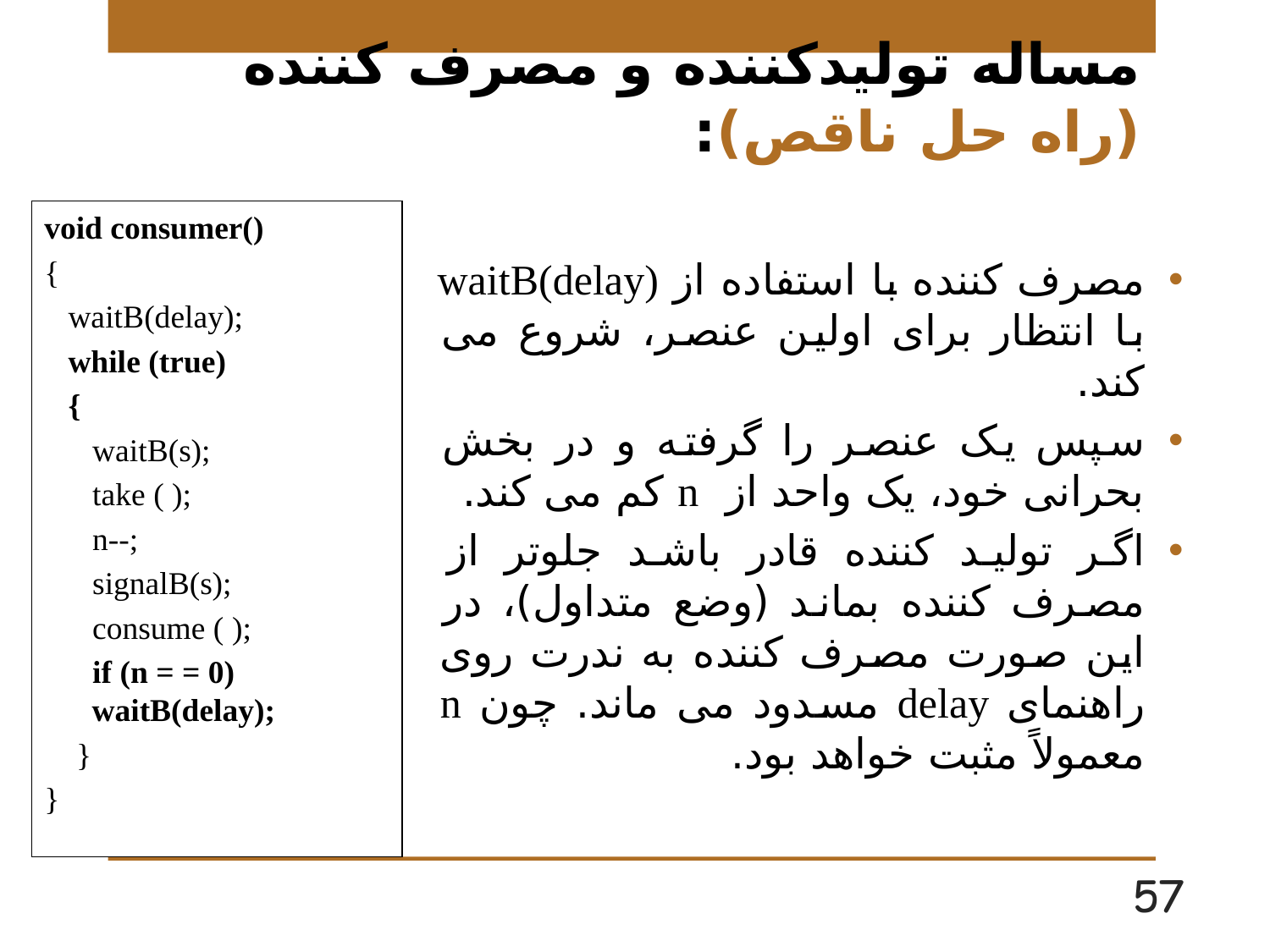

# مساله توليدکننده و مصرف کننده (راه حل ناقص):
void consumer()
{
   waitB(delay);
   while (true)
   {
      waitB(s);
      take ( );
      n--;
      signalB(s);
      consume ( );
      if (n = = 0) waitB(delay);
    }
}
مصرف کننده با استفاده از waitB(delay) با انتظار برای اولین عنصر، شروع می کند.
سپس یک عنصر را گرفته و در بخش بحرانی خود، یک واحد از  n کم می کند.
اگر تولید کننده قادر باشد جلوتر از مصرف کننده بماند (وضع متداول)، در این صورت مصرف کننده به ندرت روی راهنمای delay مسدود می ماند. چون n معمولاً مثبت خواهد بود.

57